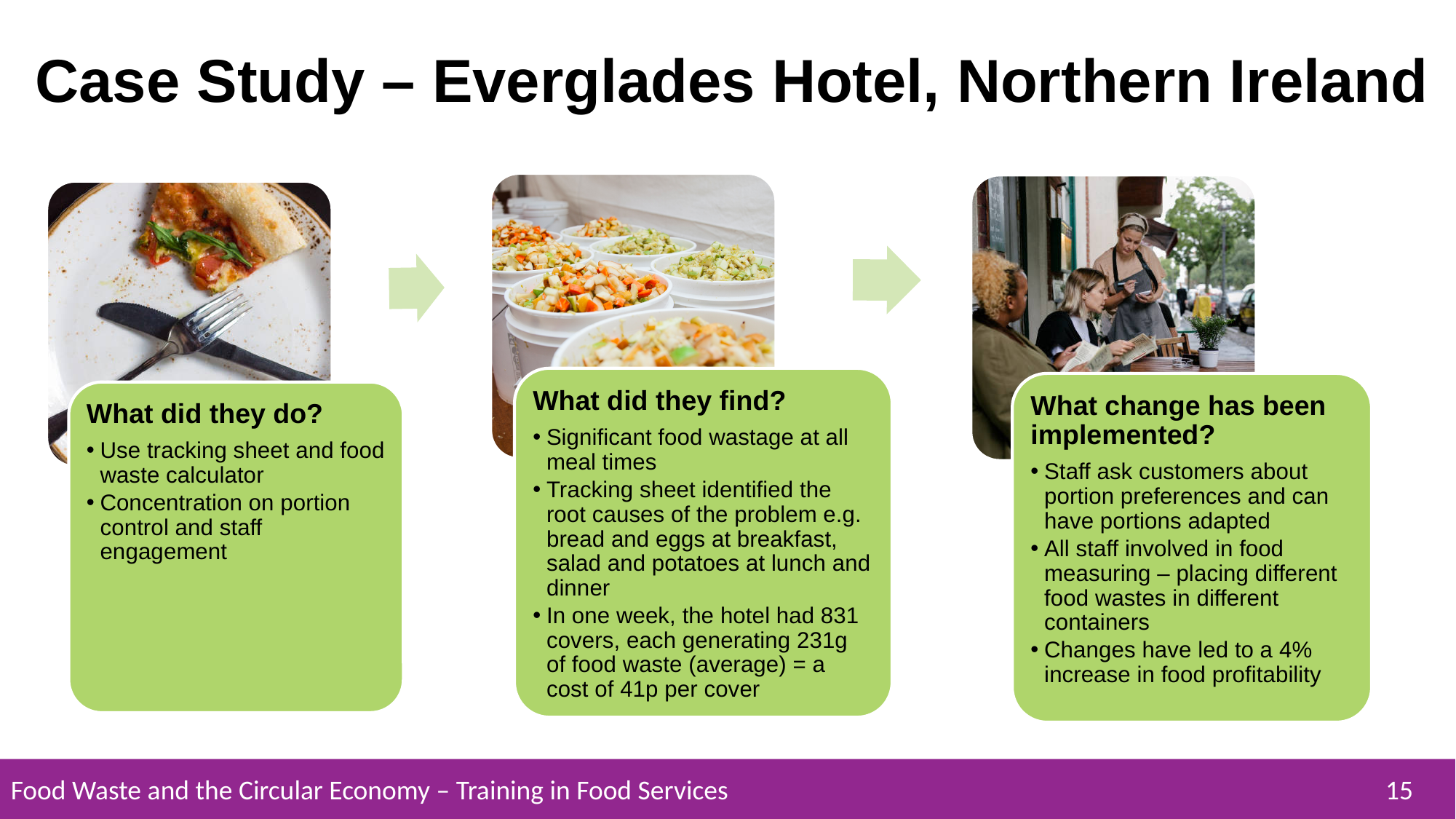

Case Study – Everglades Hotel, Northern Ireland

What did they find?
Significant food wastage at all meal times
Tracking sheet identified the root causes of the problem e.g. bread and eggs at breakfast, salad and potatoes at lunch and dinner
In one week, the hotel had 831 covers, each generating 231g of food waste (average) = a cost of 41p per cover

What change has been implemented?
Staff ask customers about portion preferences and can have portions adapted
All staff involved in food measuring – placing different food wastes in different containers
Changes have led to a 4% increase in food profitability

What did they do?
Use tracking sheet and food waste calculator
Concentration on portion control and staff engagement